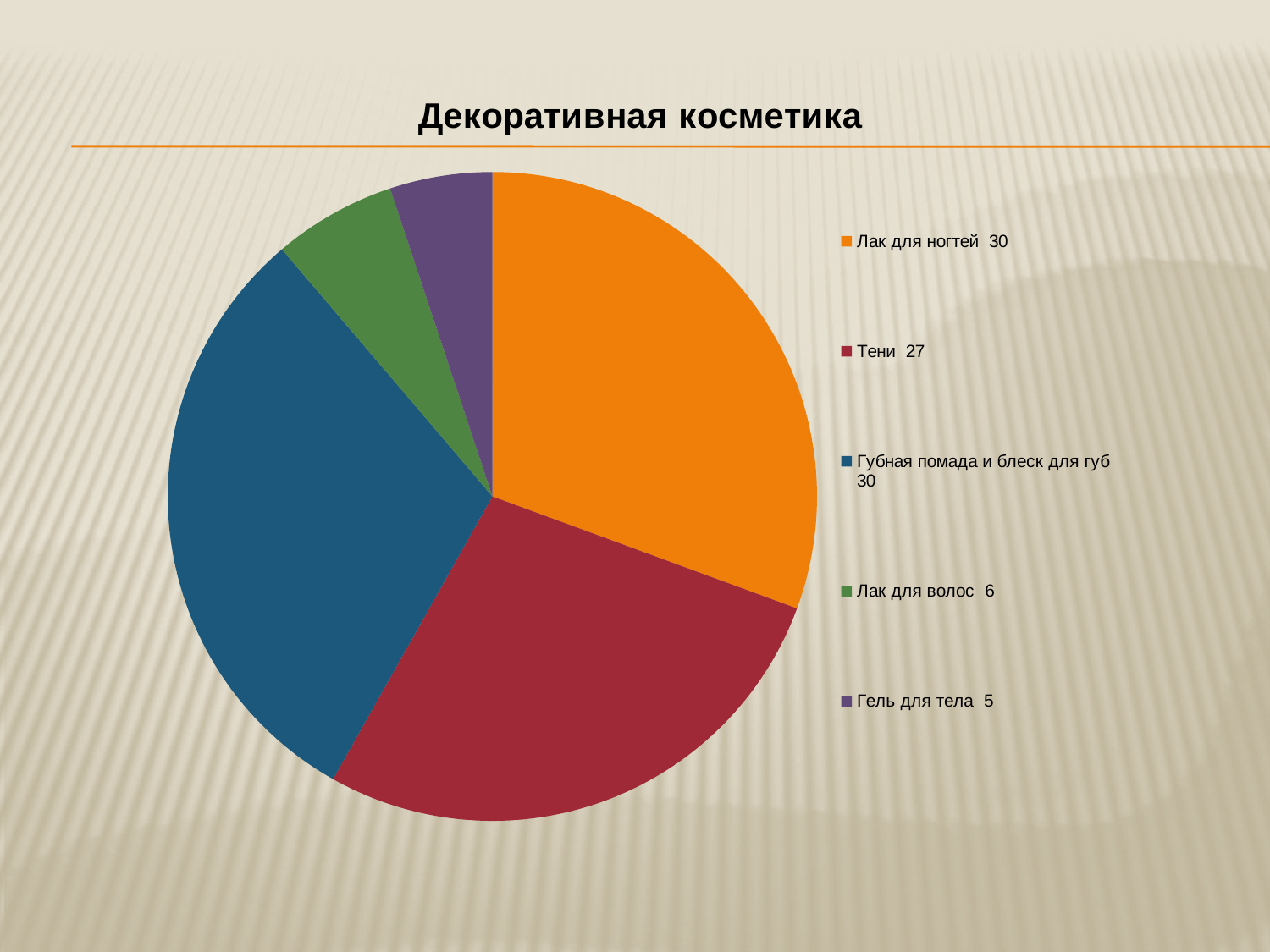

#

### Chart: Декоративная косметика

| Category | Продажи |
|---|---|
| Лак для ногтей  30 | 30.0 |
| Тени  27 | 27.0 |
| Губная помада и блеск для губ  30 | 30.0 |
| Лак для волос  6 | 6.0 |
| Гель для тела  5 | 5.0 |